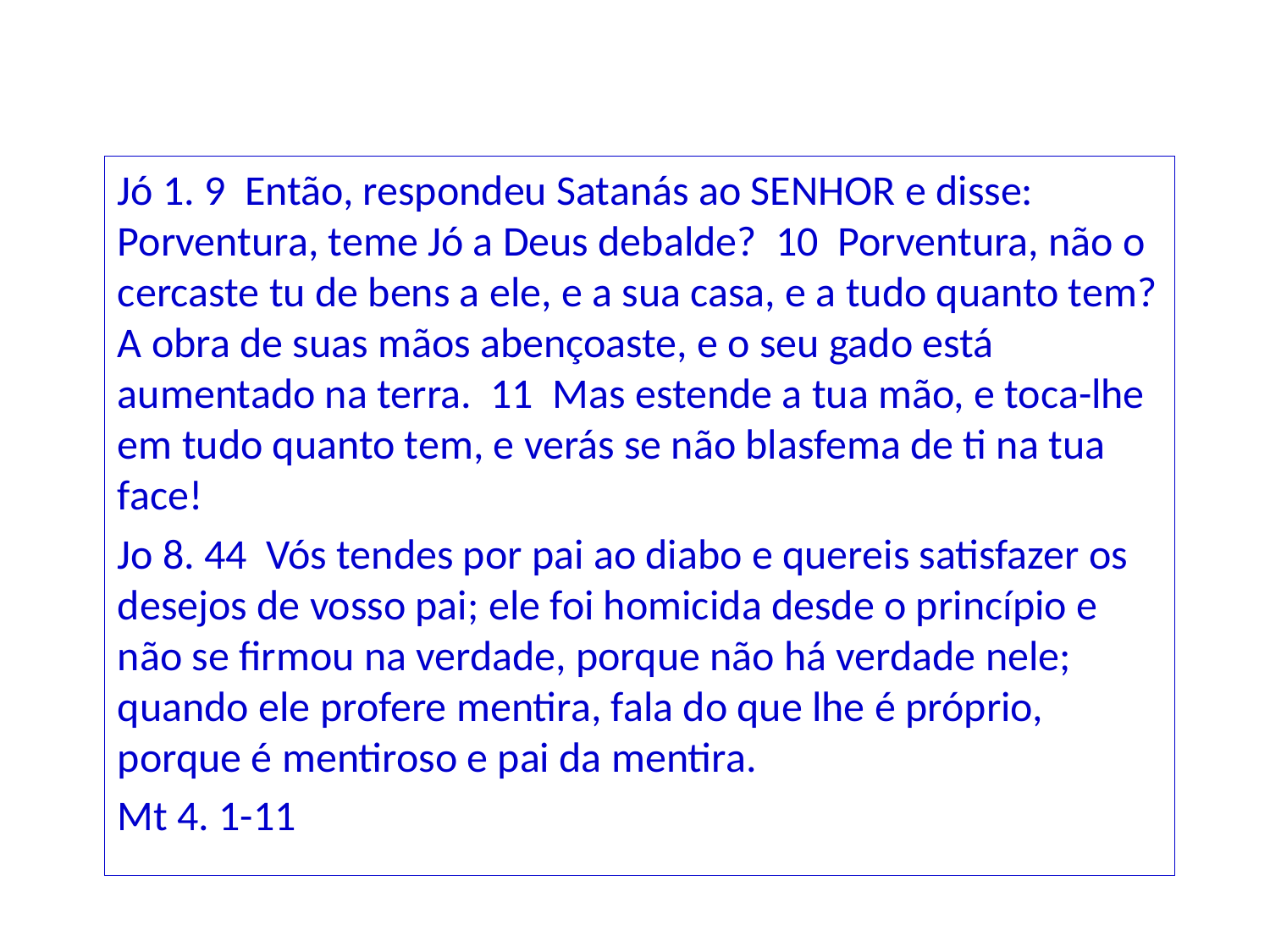

Jó 1. 9  Então, respondeu Satanás ao SENHOR e disse: Porventura, teme Jó a Deus debalde?  10  Porventura, não o cercaste tu de bens a ele, e a sua casa, e a tudo quanto tem? A obra de suas mãos abençoaste, e o seu gado está aumentado na terra.  11  Mas estende a tua mão, e toca-lhe em tudo quanto tem, e verás se não blasfema de ti na tua face!
Jo 8. 44  Vós tendes por pai ao diabo e quereis satisfazer os desejos de vosso pai; ele foi homicida desde o princípio e não se firmou na verdade, porque não há verdade nele; quando ele profere mentira, fala do que lhe é próprio, porque é mentiroso e pai da mentira.
Mt 4. 1-11